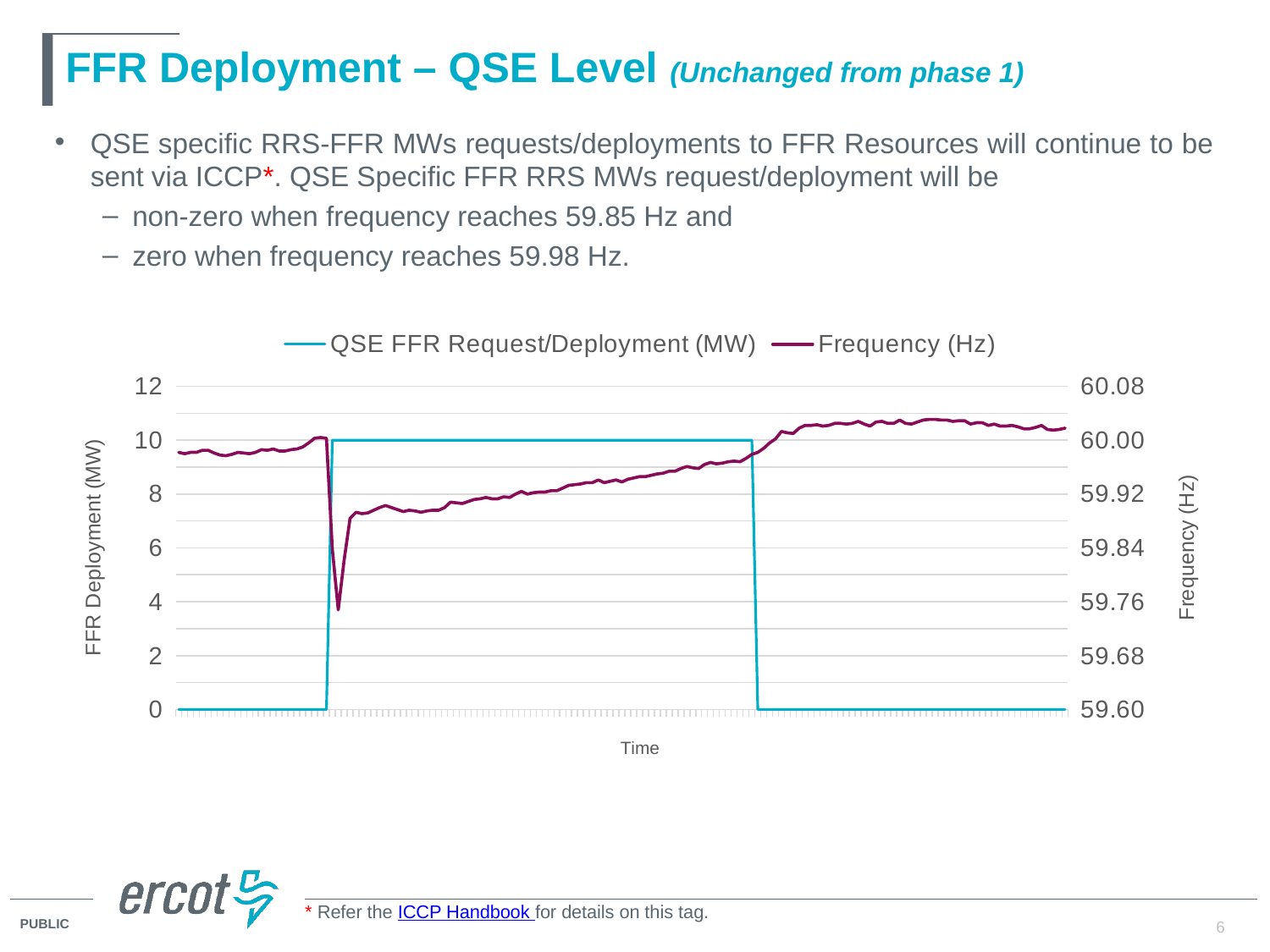

# FFR Deployment – QSE Level (Unchanged from phase 1)
QSE specific RRS-FFR MWs requests/deployments to FFR Resources will continue to be sent via ICCP*. QSE Specific FFR RRS MWs request/deployment will be
non-zero when frequency reaches 59.85 Hz and
zero when frequency reaches 59.98 Hz.

### Chart

| Category | QSE FFR Request/Deployment (MW) | Frequency (Hz) |
|---|---|---|
* Refer the ICCP Handbook for details on this tag.
6